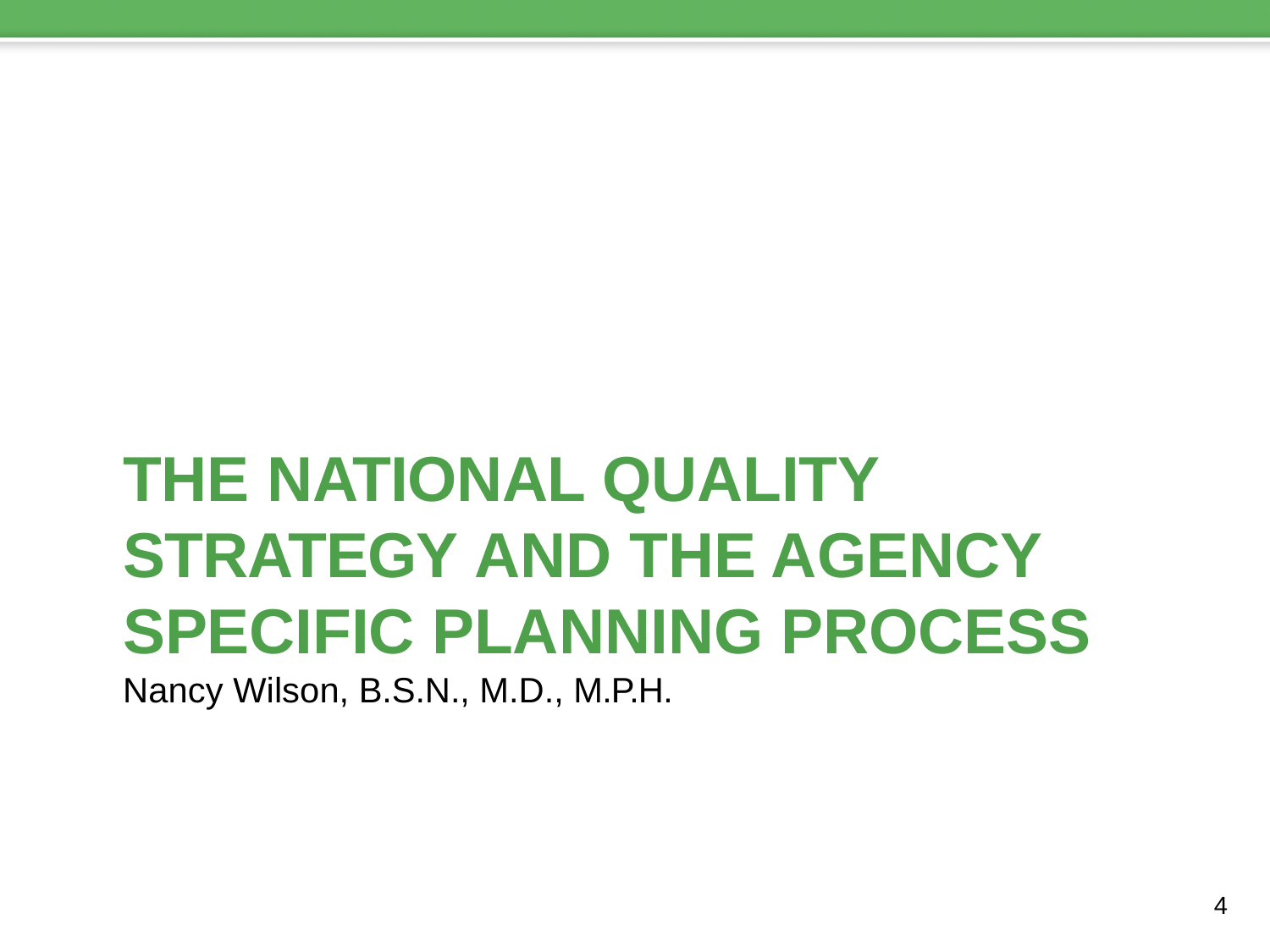

THE NATIONAL QUALITY  STRATEGY AND THE AGENCY  SPECIFIC PLANNING PROCESS
Nancy Wilson, B.S.N., M.D., M.P.H.
4